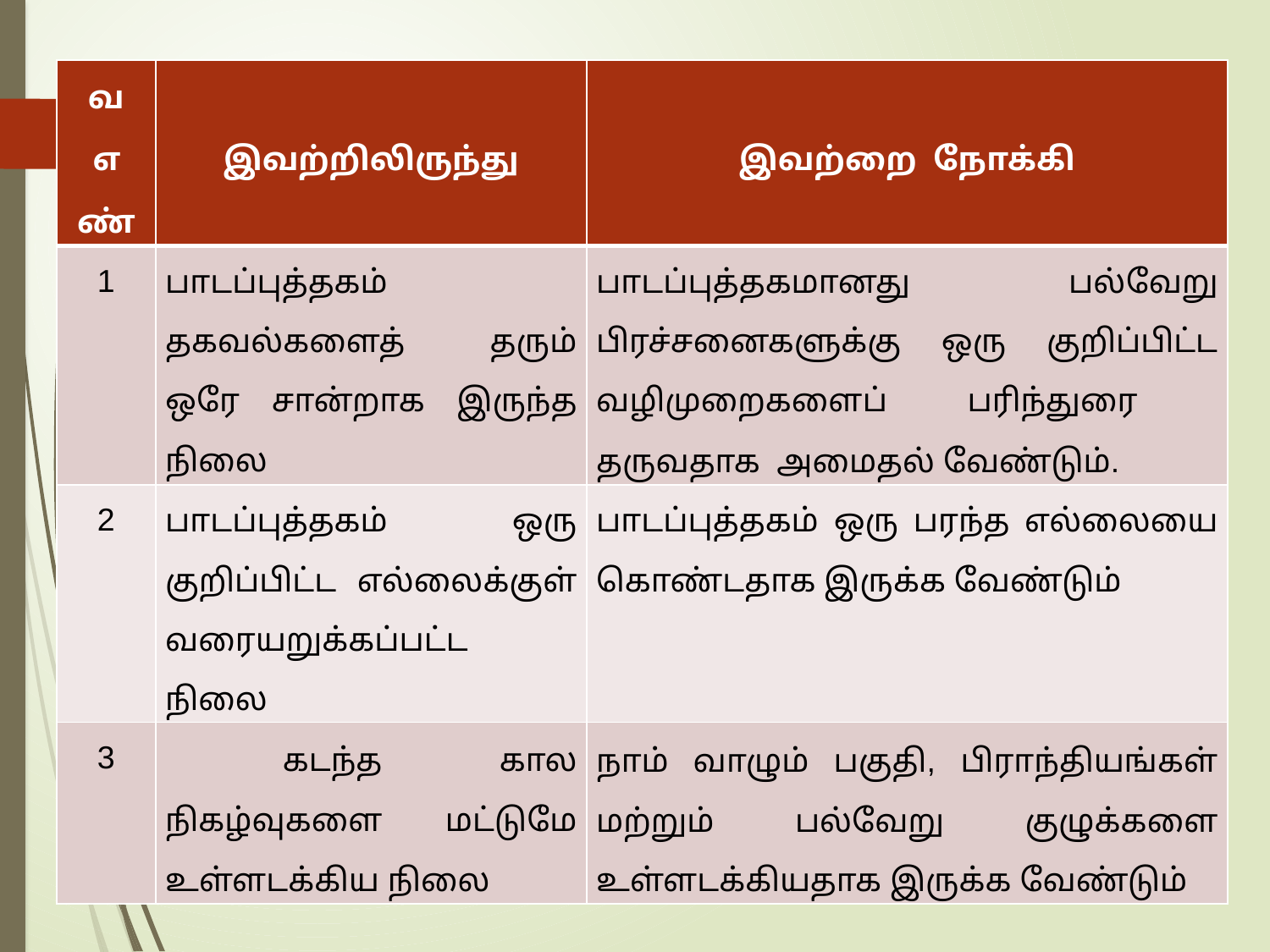

| வ எண் | இவற்றிலிருந்து | இவற்றை நோக்கி |
| --- | --- | --- |
| 1 | பாடப்புத்தகம் தகவல்களைத் தரும் ஒரே சான்றாக இருந்த நிலை | பாடப்புத்தகமானது பல்வேறு பிரச்சனைகளுக்கு ஒரு குறிப்பிட்ட வழிமுறைகளைப் பரிந்துரை தருவதாக அமைதல் வேண்டும். |
| 2 | பாடப்புத்தகம் ஒரு குறிப்பிட்ட எல்லைக்குள் வரையறுக்கப்பட்ட நிலை | பாடப்புத்தகம் ஒரு பரந்த எல்லையை கொண்டதாக இருக்க வேண்டும் |
| 3 | கடந்த கால நிகழ்வுகளை மட்டுமே உள்ளடக்கிய நிலை | நாம் வாழும் பகுதி, பிராந்தியங்கள் மற்றும் பல்வேறு குழுக்களை உள்ளடக்கியதாக இருக்க வேண்டும் |
4
10/4/2019